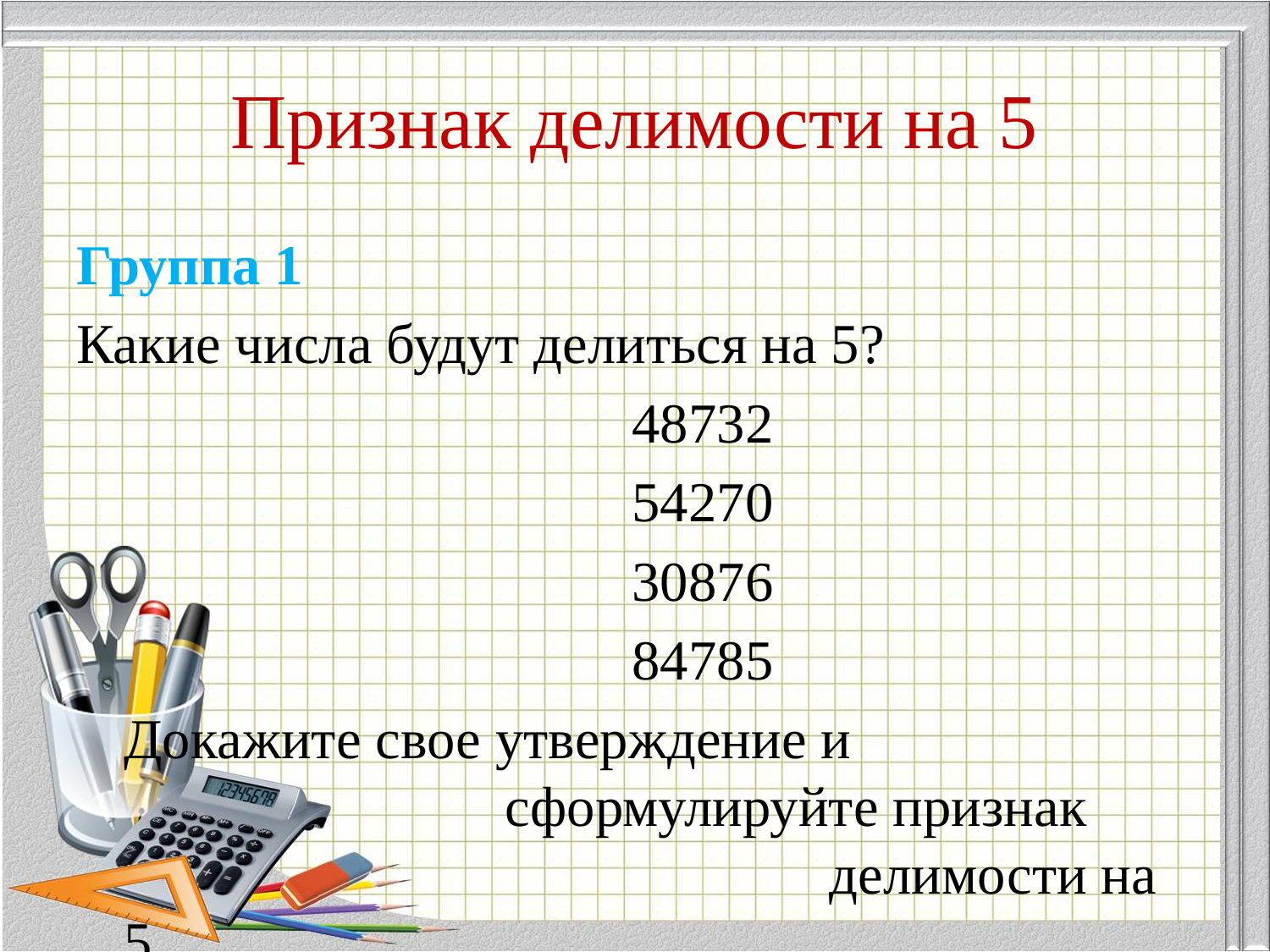

# Признак делимости на 5
Группа 1
Какие числа будут делиться на 5?
					48732
					54270
					30876
					84785
	Докажите свое утверждение и 						сформулируйте признак
					     делимости на  5